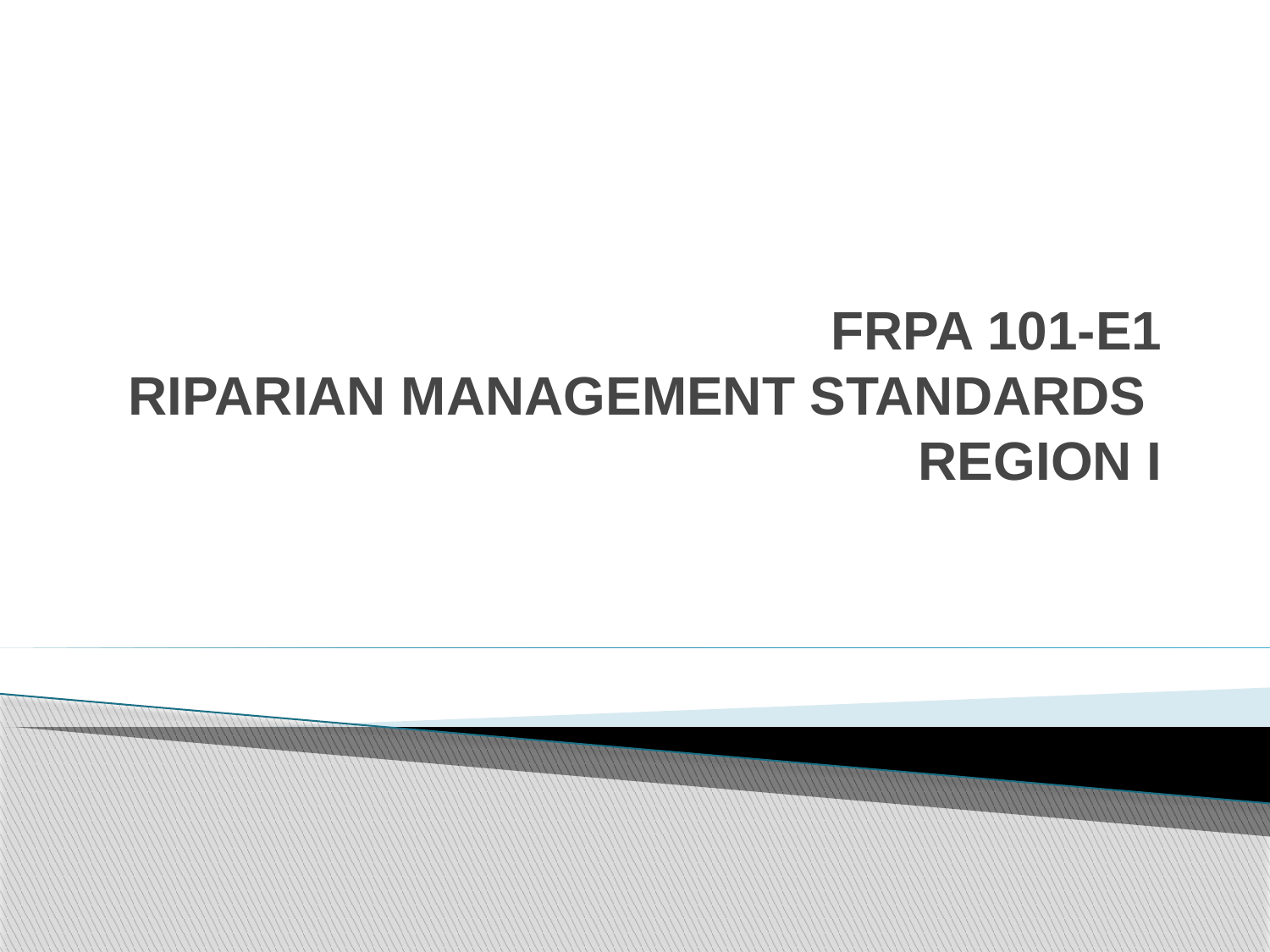

# FRPA 101-E1 Riparian Management Standards Region I